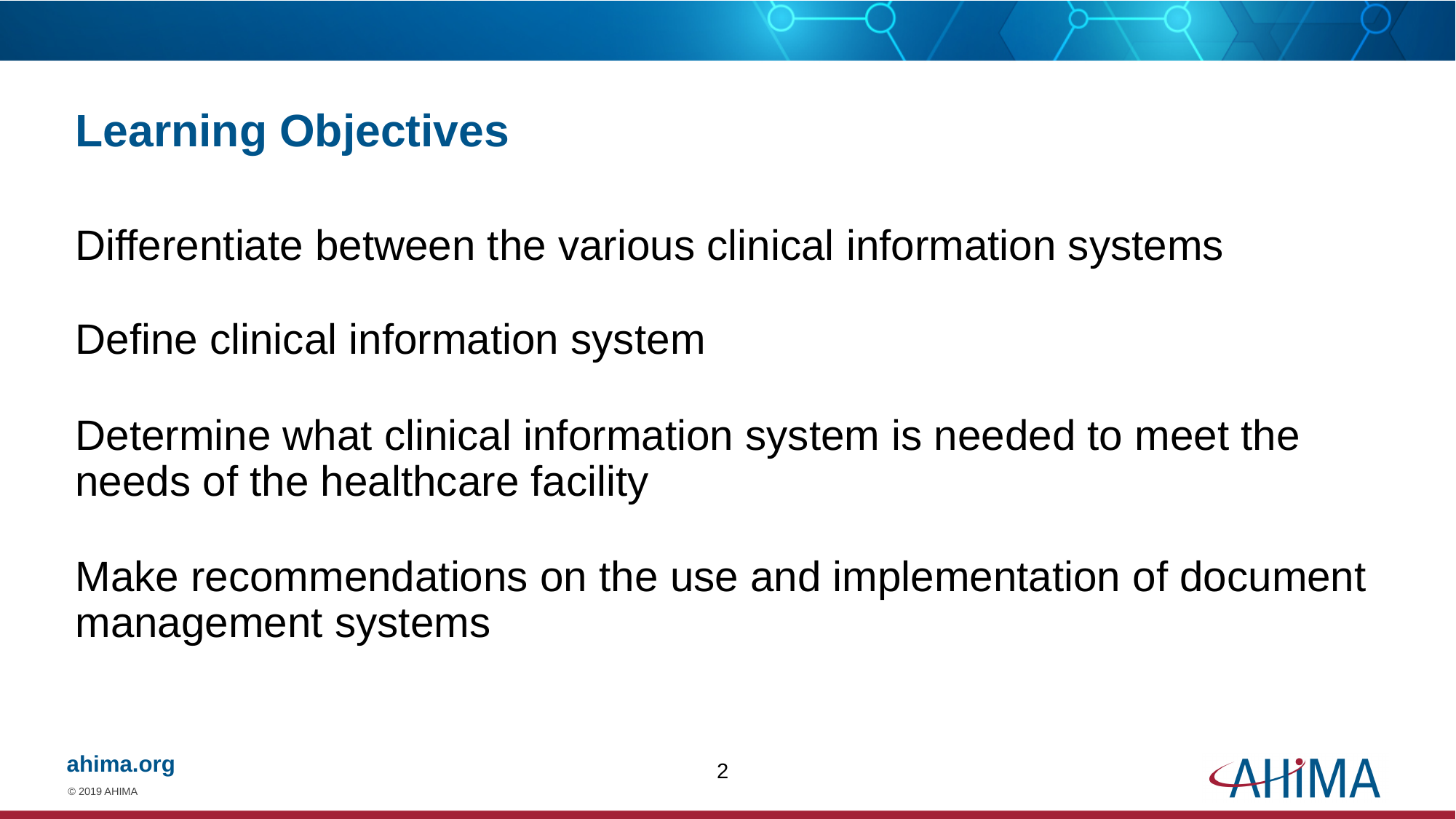

# Learning Objectives
Differentiate between the various clinical information systems

Define clinical information system

Determine what clinical information system is needed to meet the needs of the healthcare facility

Make recommendations on the use and implementation of document management systems